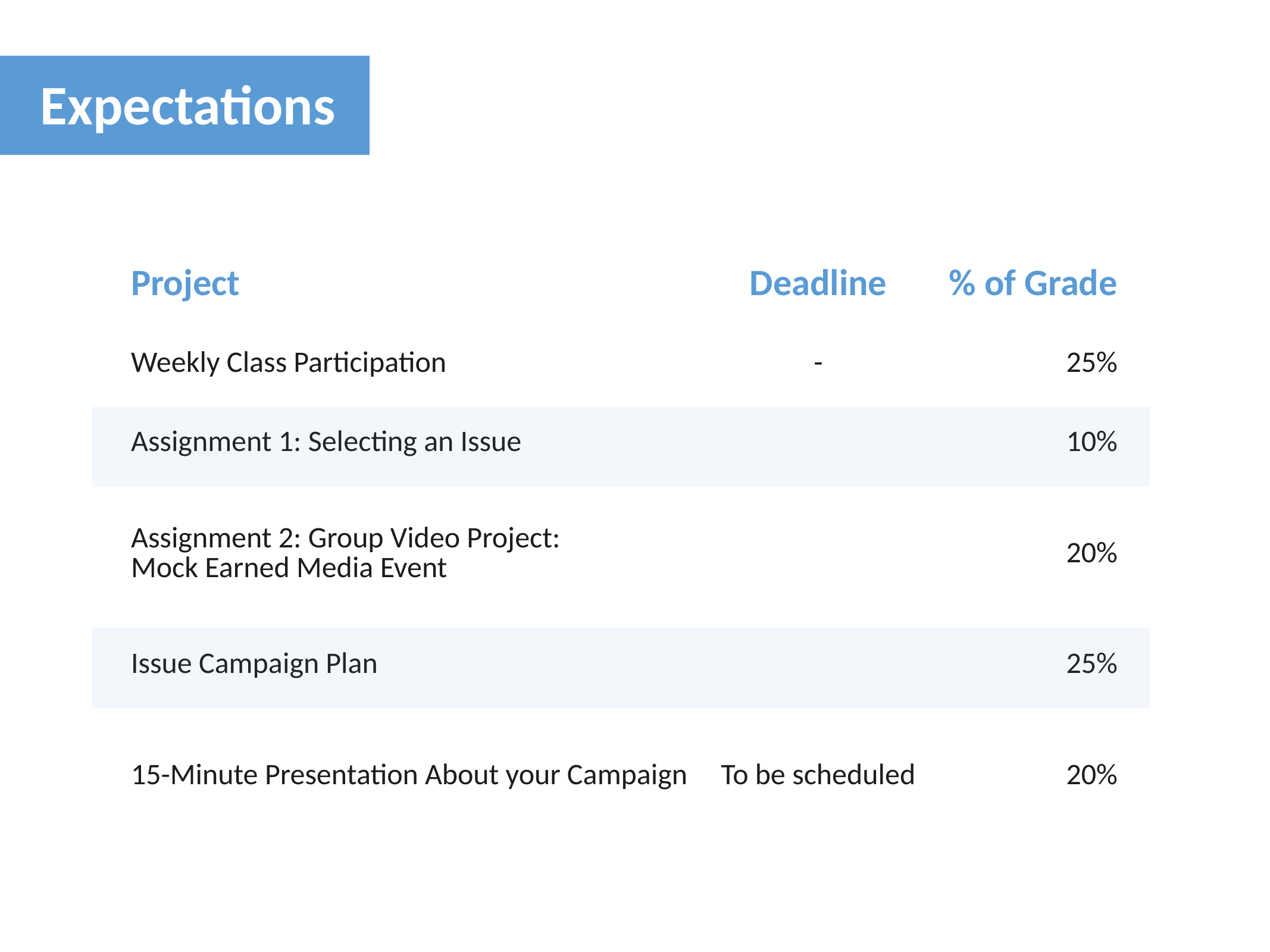

Expectations
| Project | Deadline | % of Grade |
| --- | --- | --- |
| Weekly Class Participation | - | 25% |
| Assignment 1: Selecting an Issue |  | 10% |
| Assignment 2: Group Video Project: Mock Earned Media Event |  | 20% |
| Issue Campaign Plan |  | 25% |
| 15-Minute Presentation About your Campaign | To be scheduled | 20% |